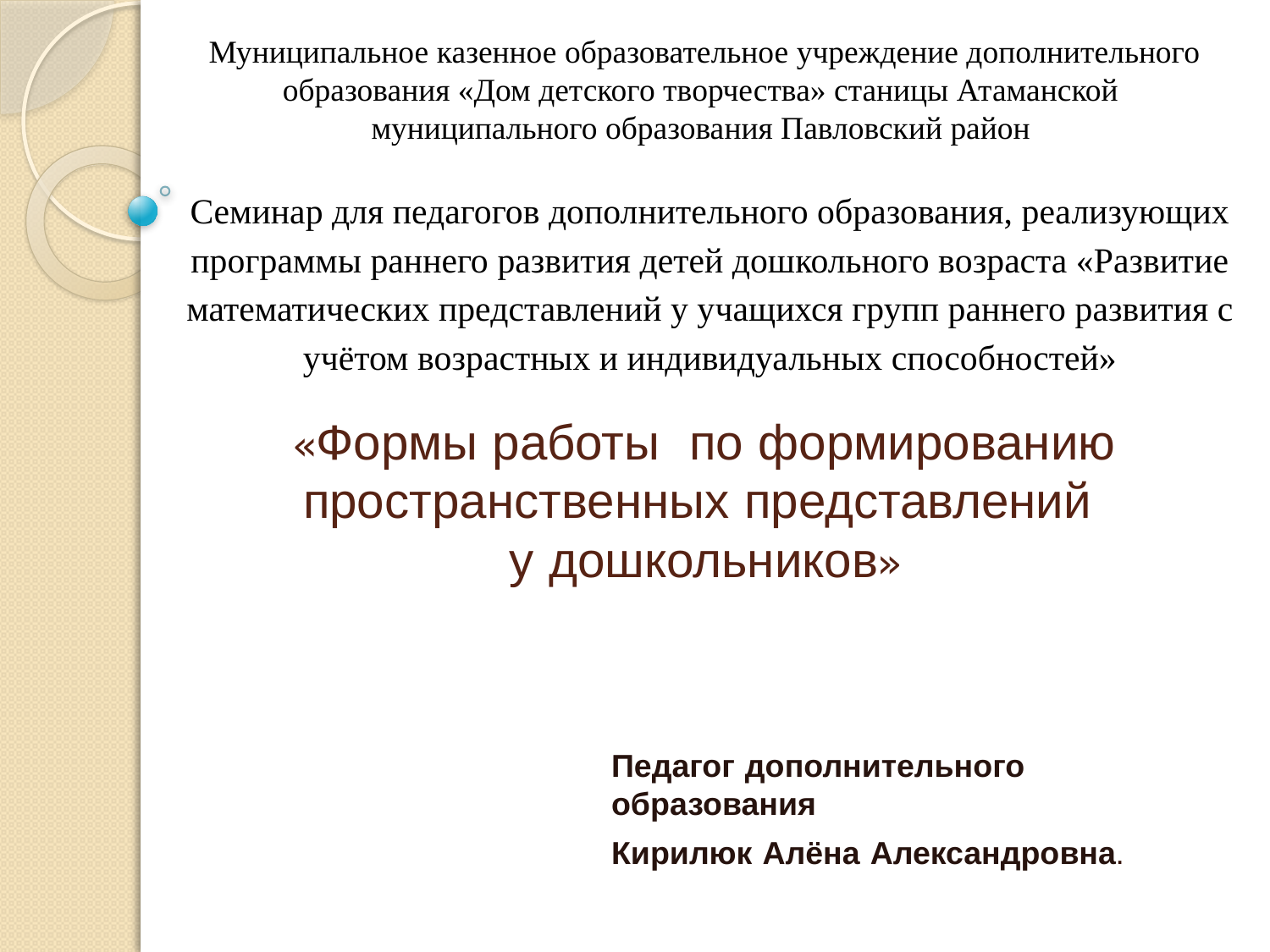

Муниципальное казенное образовательное учреждение дополнительного образования «Дом детского творчества» станицы Атаманской  муниципального образования Павловский район
Семинар для педагогов дополнительного образования, реализующих программы раннего развития детей дошкольного возраста «Развитие математических представлений у учащихся групп раннего развития с учётом возрастных и индивидуальных способностей»
# «Формы работы  по формированию пространственных представлений у дошкольников»
Педагог дополнительного образования
Кирилюк Алёна Александровна.